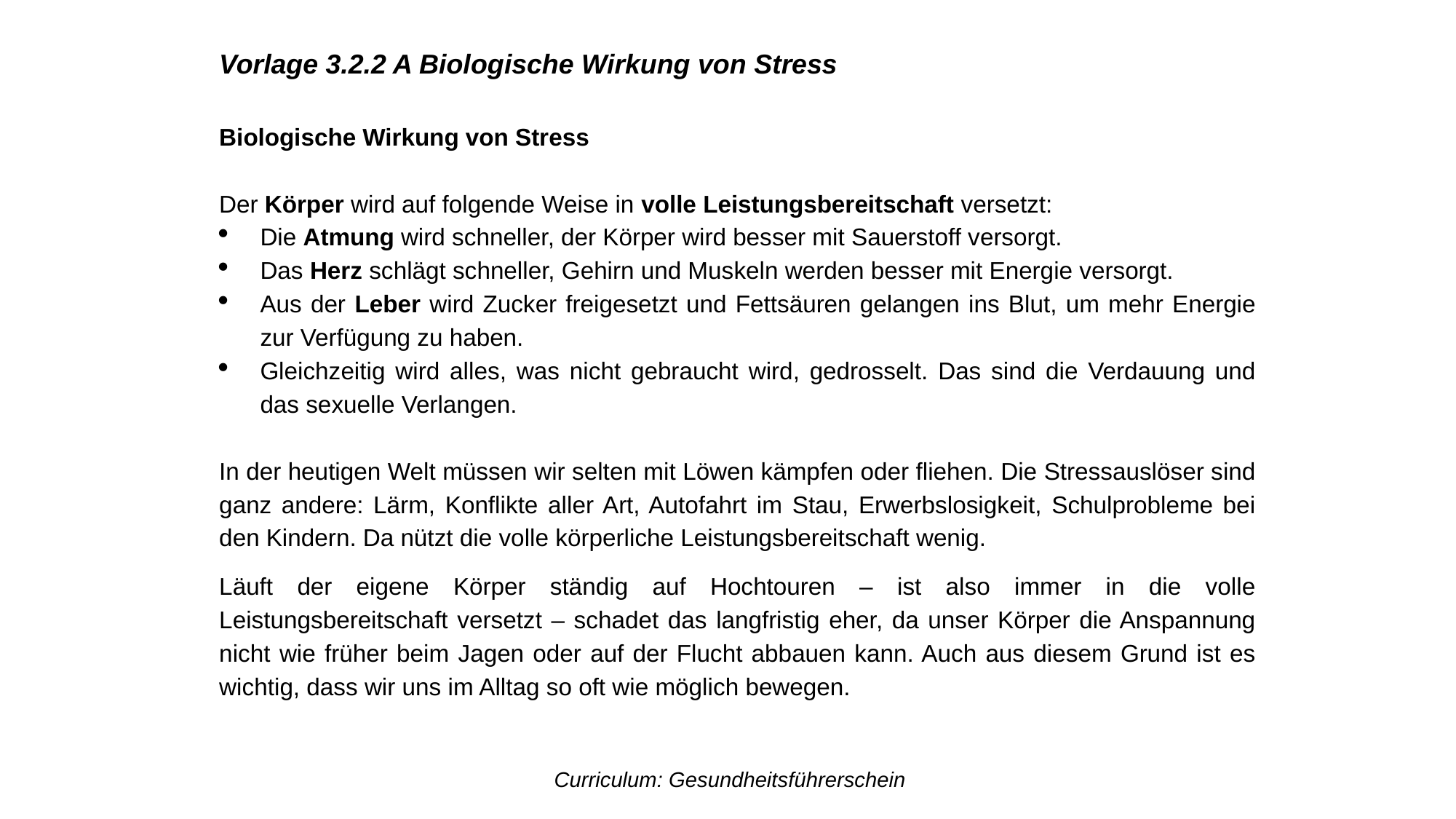

Vorlage 3.2.2 A Biologische Wirkung von Stress

Biologische Wirkung von Stress

Der Körper wird auf folgende Weise in volle Leistungsbereitschaft versetzt:
Die Atmung wird schneller, der Körper wird besser mit Sauerstoff versorgt.
Das Herz schlägt schneller, Gehirn und Muskeln werden besser mit Energie versorgt.
Aus der Leber wird Zucker freigesetzt und Fettsäuren gelangen ins Blut, um mehr Energie zur Verfügung zu haben.
Gleichzeitig wird alles, was nicht gebraucht wird, gedrosselt. Das sind die Verdauung und das sexuelle Verlangen.

In der heutigen Welt müssen wir selten mit Löwen kämpfen oder fliehen. Die Stressauslöser sind ganz andere: Lärm, Konflikte aller Art, Autofahrt im Stau, Erwerbslosigkeit, Schulprobleme bei den Kindern. Da nützt die volle körperliche Leistungsbereitschaft wenig.
Läuft der eigene Körper ständig auf Hochtouren – ist also immer in die volle Leistungsbereitschaft versetzt – schadet das langfristig eher, da unser Körper die Anspannung nicht wie früher beim Jagen oder auf der Flucht abbauen kann. Auch aus diesem Grund ist es wichtig, dass wir uns im Alltag so oft wie möglich bewegen.

Curriculum: Gesundheitsführerschein